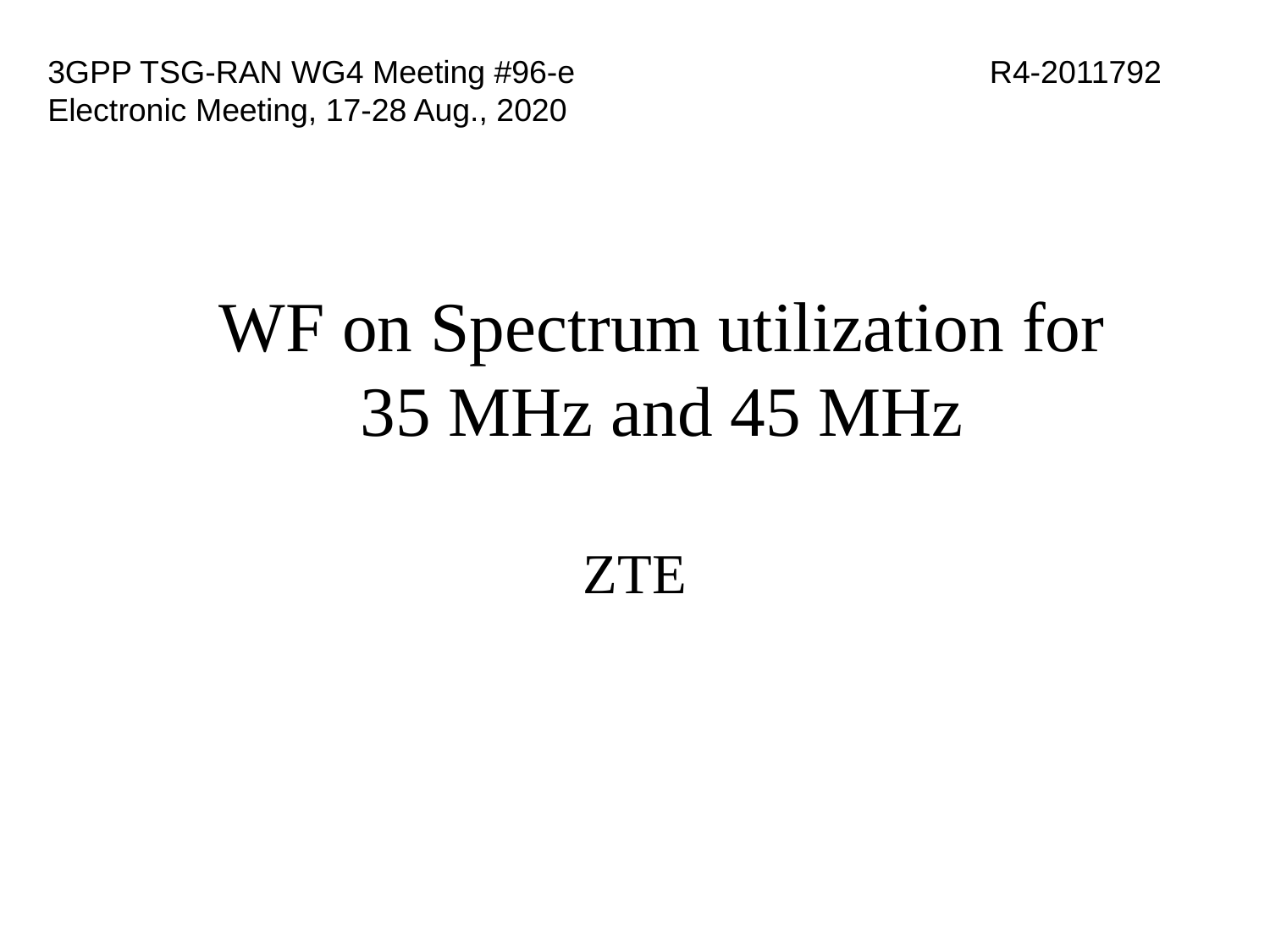

# 3GPP TSG-RAN WG4 Meeting #96-e			      R4-2011792 Electronic Meeting, 17-28 Aug., 2020
 WF on Spectrum utilization for
35 MHz and 45 MHz
ZTE